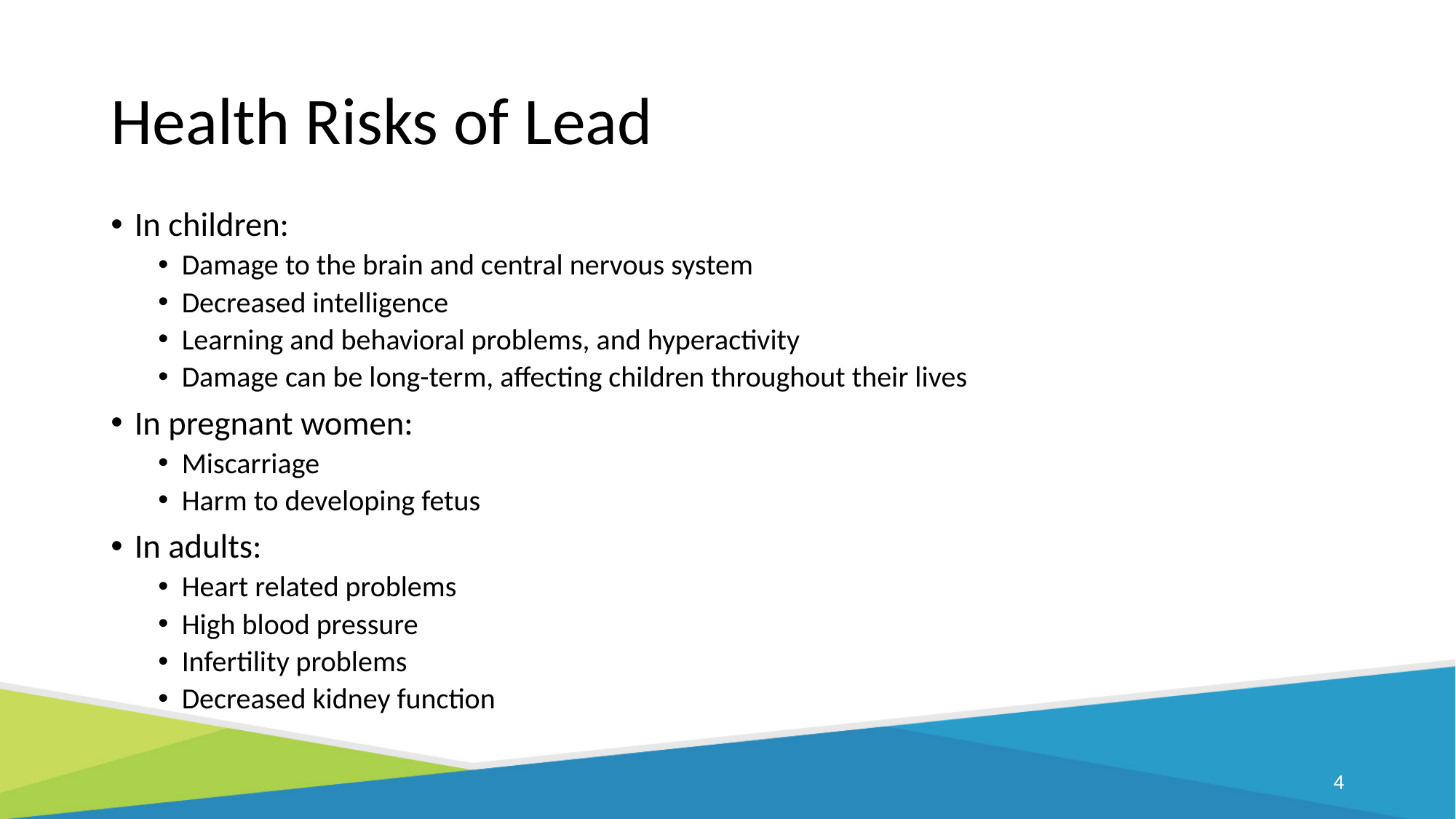

# Health Risks of Lead
In children:
Damage to the brain and central nervous system
Decreased intelligence
Learning and behavioral problems, and hyperactivity
Damage can be long-term, affecting children throughout their lives
In pregnant women:
Miscarriage
Harm to developing fetus
In adults:
Heart related problems
High blood pressure
Infertility problems
Decreased kidney function
4